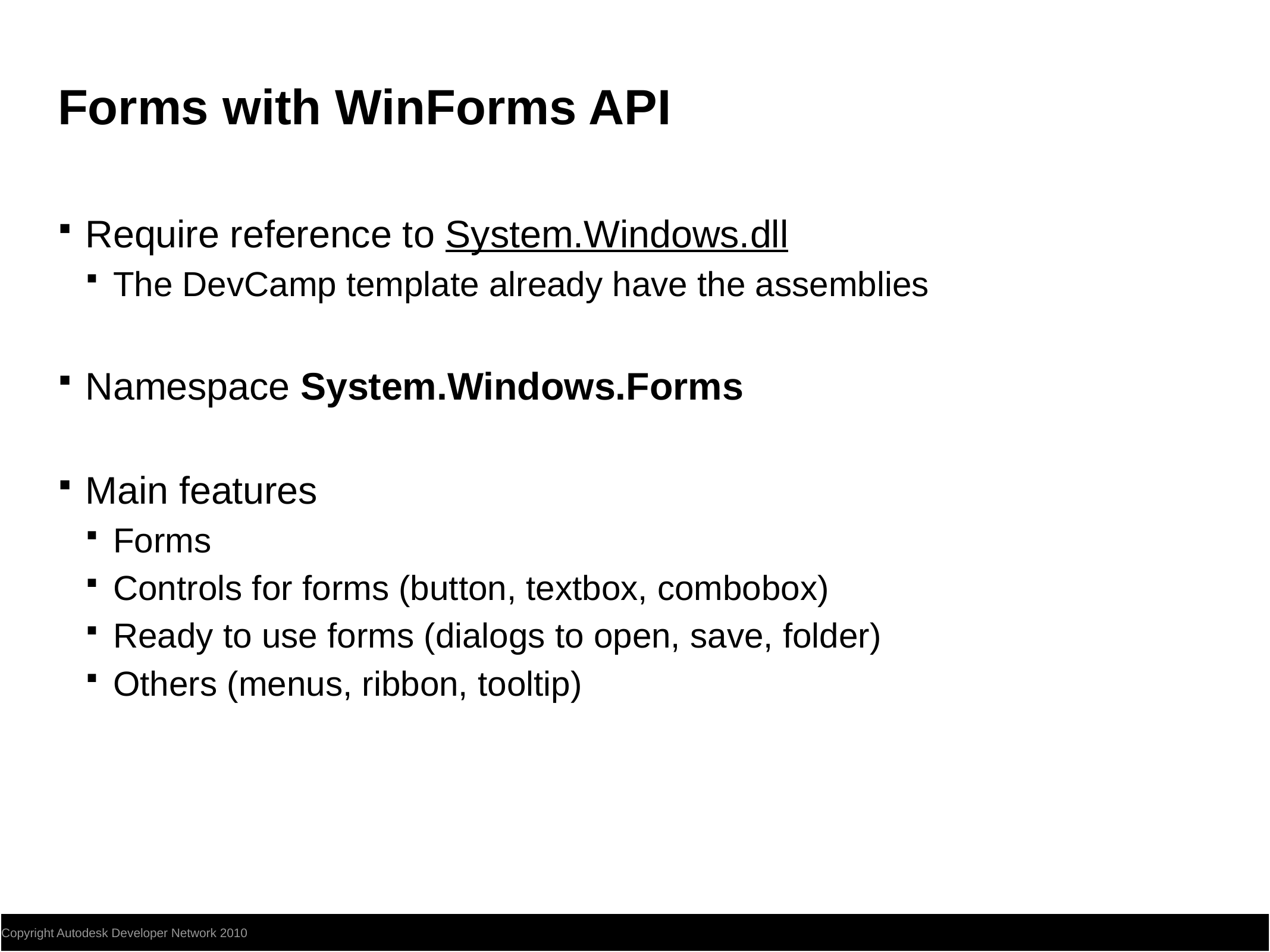

# Forms with WinForms API
Require reference to System.Windows.dll
The DevCamp template already have the assemblies

Namespace System.Windows.Forms

Main features
Forms
Controls for forms (button, textbox, combobox)
Ready to use forms (dialogs to open, save, folder)
Others (menus, ribbon, tooltip)